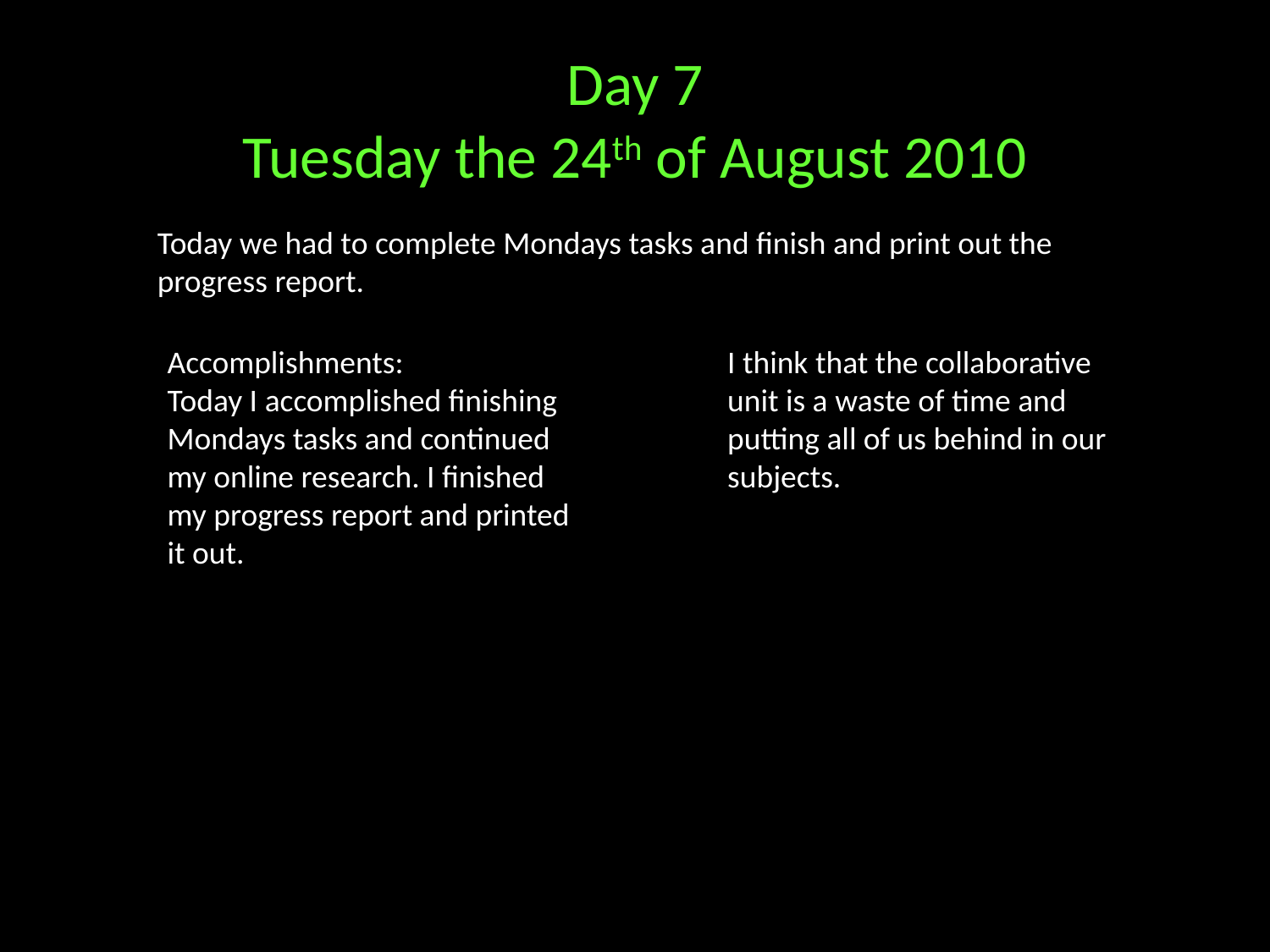

# Day 7 Tuesday the 24th of August 2010
Today we had to complete Mondays tasks and finish and print out the progress report.
Accomplishments:
Today I accomplished finishing Mondays tasks and continued my online research. I finished my progress report and printed it out.
I think that the collaborative unit is a waste of time and putting all of us behind in our subjects.